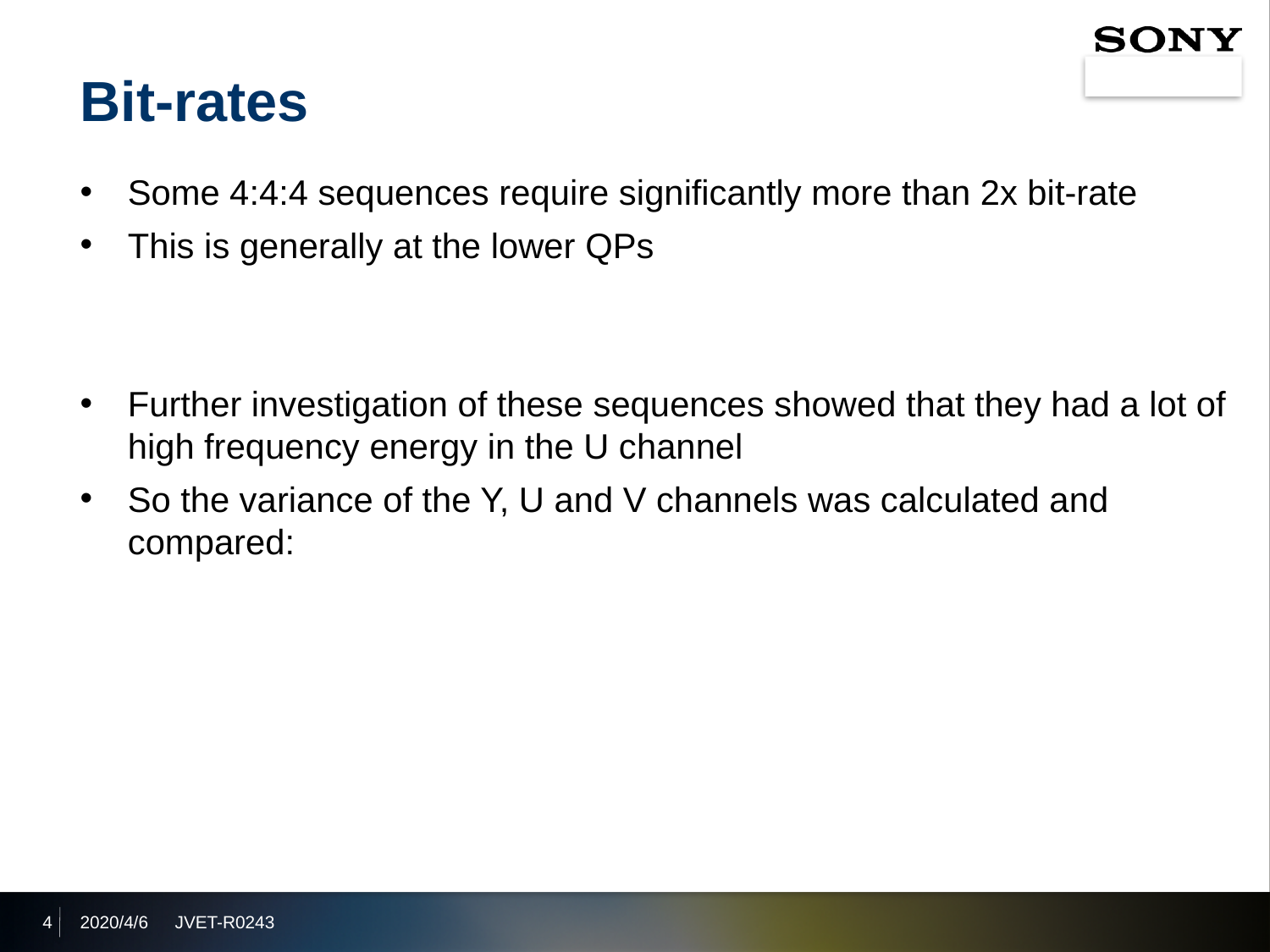

# Bit-rates
Some 4:4:4 sequences require significantly more than 2x bit-rate
This is generally at the lower QPs

Further investigation of these sequences showed that they had a lot of high frequency energy in the U channel
So the variance of the Y, U and V channels was calculated and compared:

4
2020/4/6
JVET-R0243